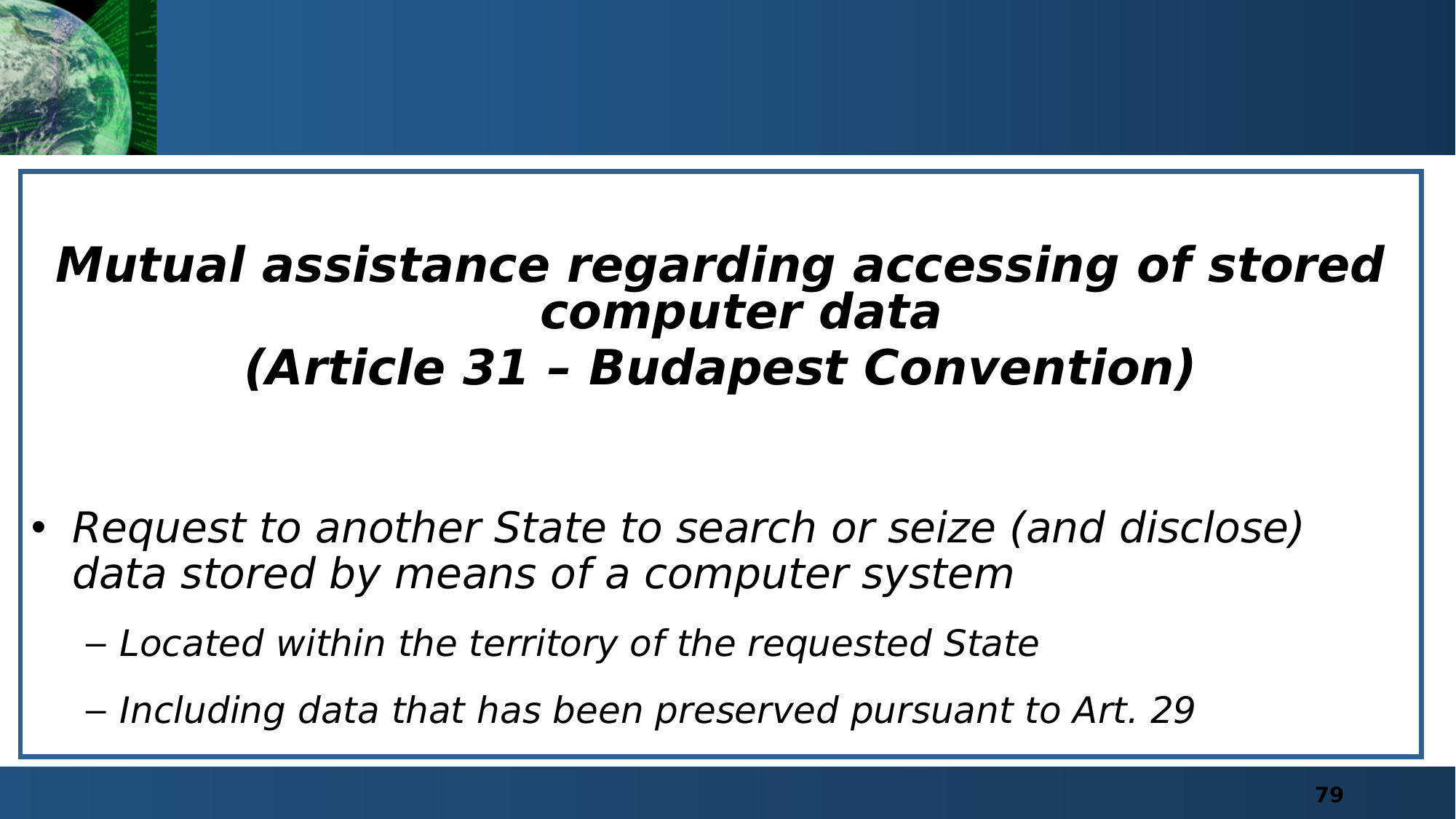

Mutual assistance regarding accessing of stored computer data
(Article 31 – Budapest Convention)

Request to another State to search or seize (and disclose) data stored by means of a computer system
Located within the territory of the requested State
Including data that has been preserved pursuant to Art. 29
79